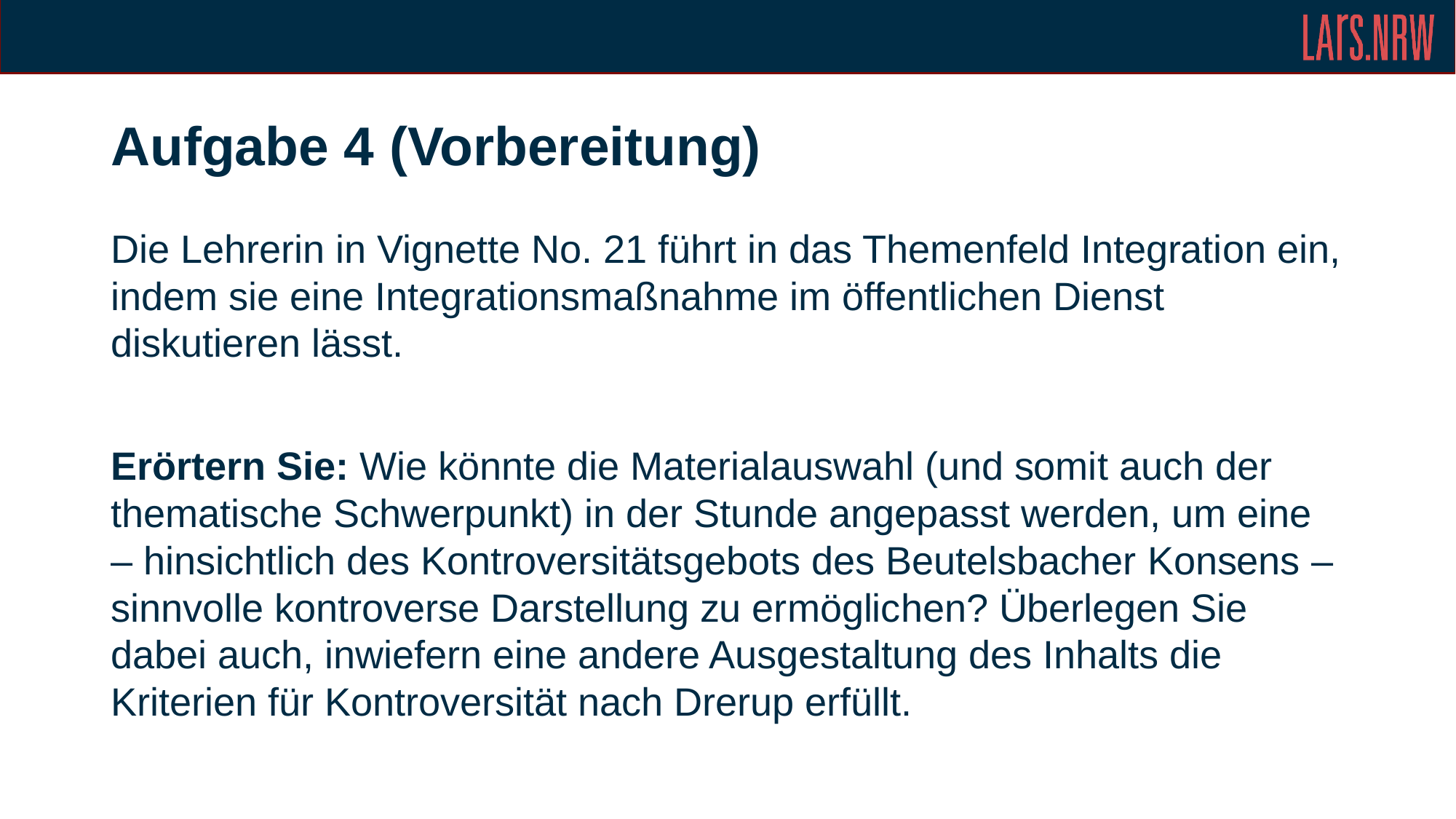

# Aufgabe 4 (Vorbereitung)
Die Lehrerin in Vignette No. 21 führt in das Themenfeld Integration ein, indem sie eine Integrationsmaßnahme im öffentlichen Dienst diskutieren lässt.

Erörtern Sie: Wie könnte die Materialauswahl (und somit auch der thematische Schwerpunkt) in der Stunde angepasst werden, um eine – hinsichtlich des Kontroversitätsgebots des Beutelsbacher Konsens – sinnvolle kontroverse Darstellung zu ermöglichen? Überlegen Sie dabei auch, inwiefern eine andere Ausgestaltung des Inhalts die Kriterien für Kontroversität nach Drerup erfüllt.